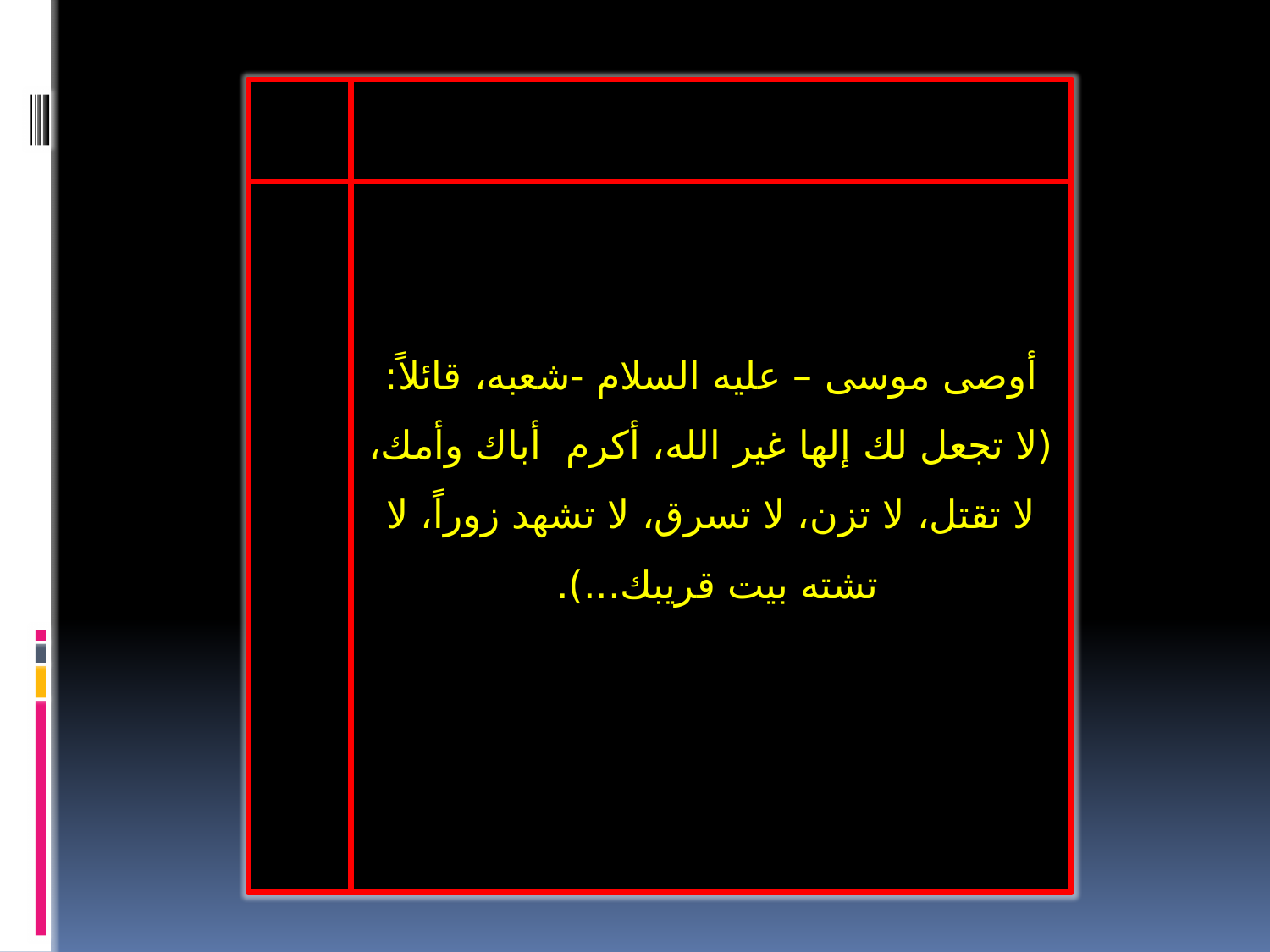

أوصى موسى – عليه السلام -شعبه، قائلاً: (لا تجعل لك إلها غير الله، أكرم  أباك وأمك، لا تقتل، لا تزن، لا تسرق، لا تشهد زوراً، لا تشته بيت قريبك...).